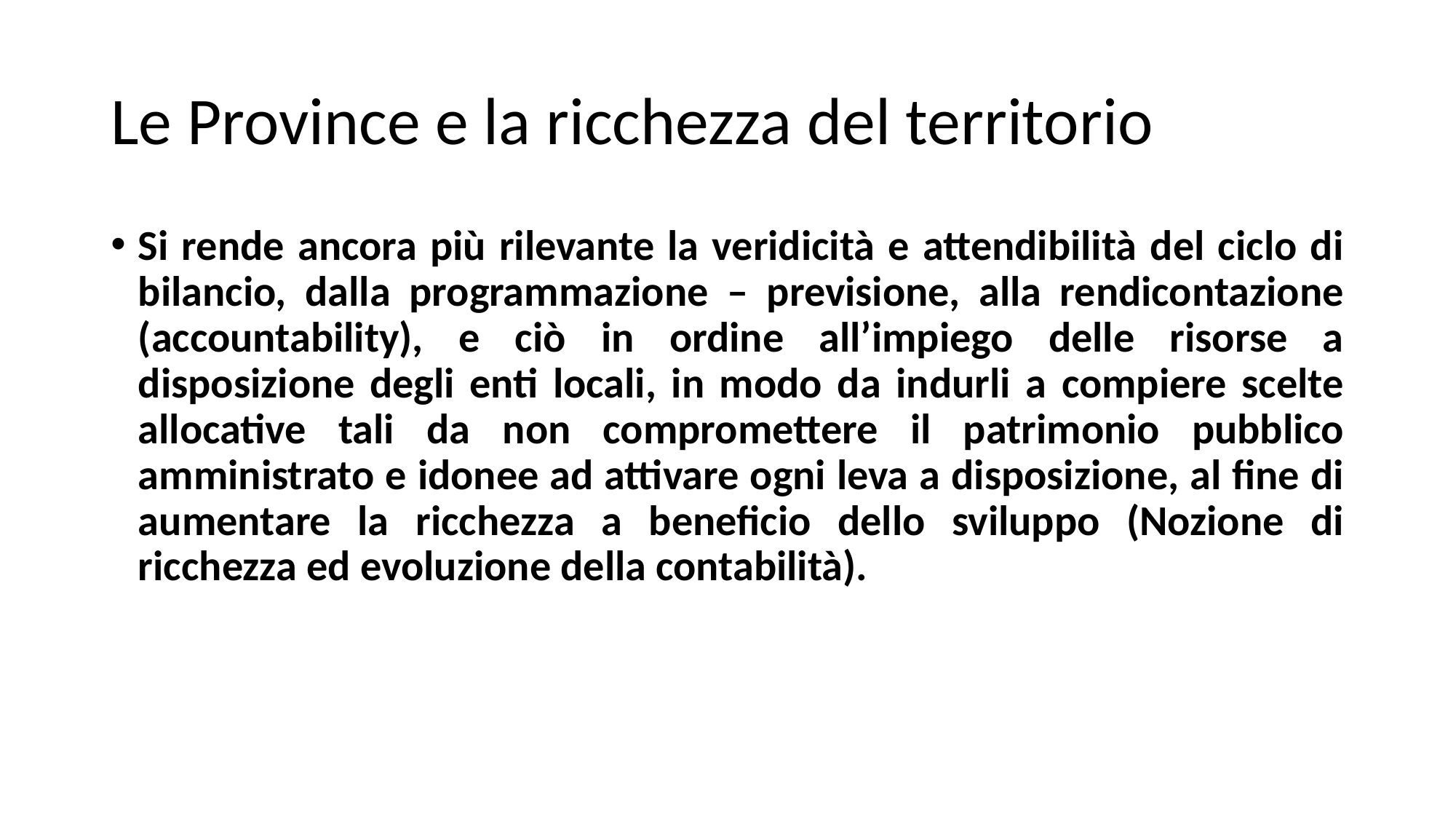

# Le Province e la ricchezza del territorio
Si rende ancora più rilevante la veridicità e attendibilità del ciclo di bilancio, dalla programmazione – previsione, alla rendicontazione (accountability), e ciò in ordine all’impiego delle risorse a disposizione degli enti locali, in modo da indurli a compiere scelte allocative tali da non compromettere il patrimonio pubblico amministrato e idonee ad attivare ogni leva a disposizione, al fine di aumentare la ricchezza a beneficio dello sviluppo (Nozione di ricchezza ed evoluzione della contabilità).